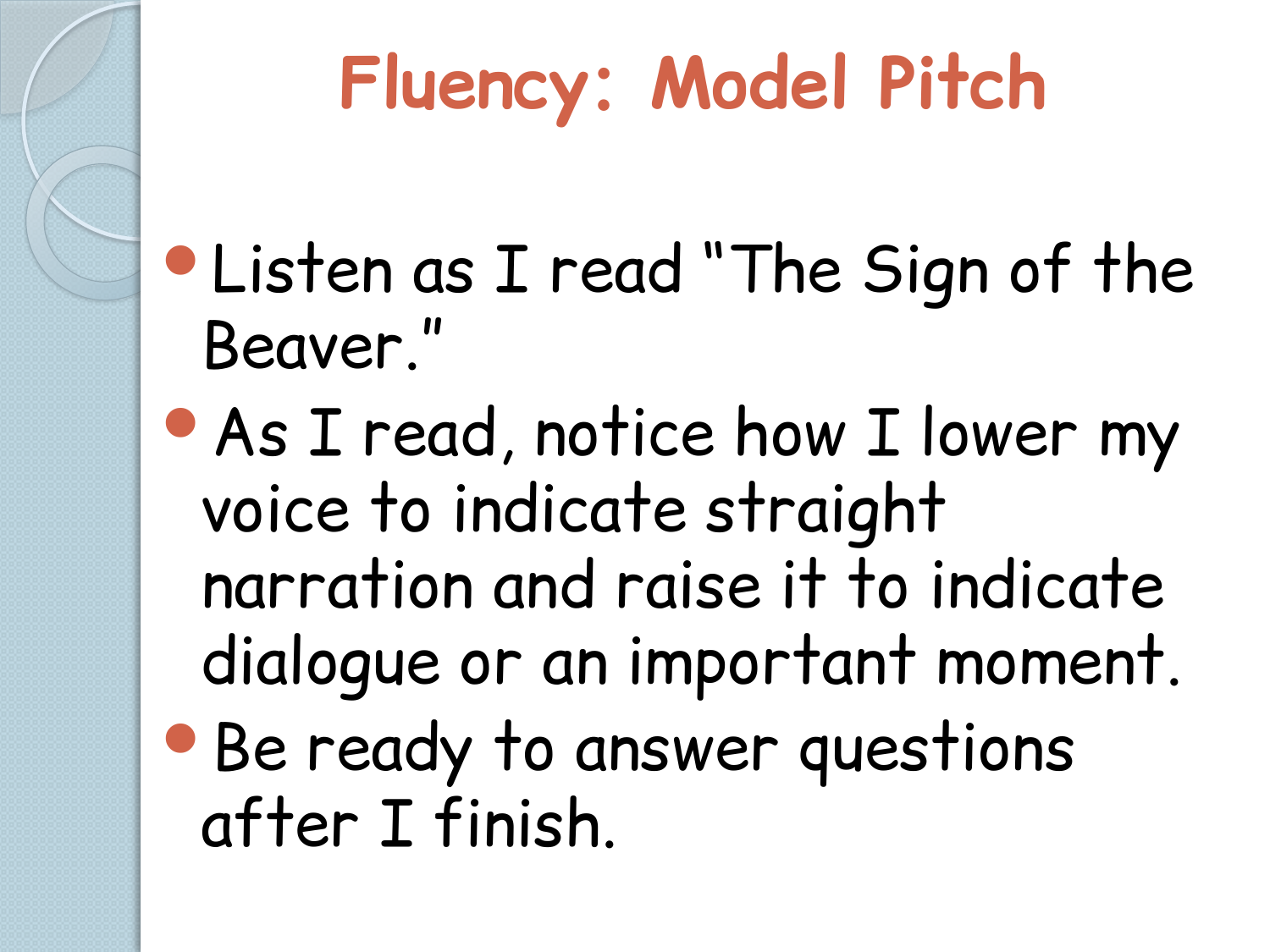

# Fluency: Model Pitch
Listen as I read “The Sign of the Beaver.”
As I read, notice how I lower my voice to indicate straight narration and raise it to indicate dialogue or an important moment.
Be ready to answer questions after I finish.